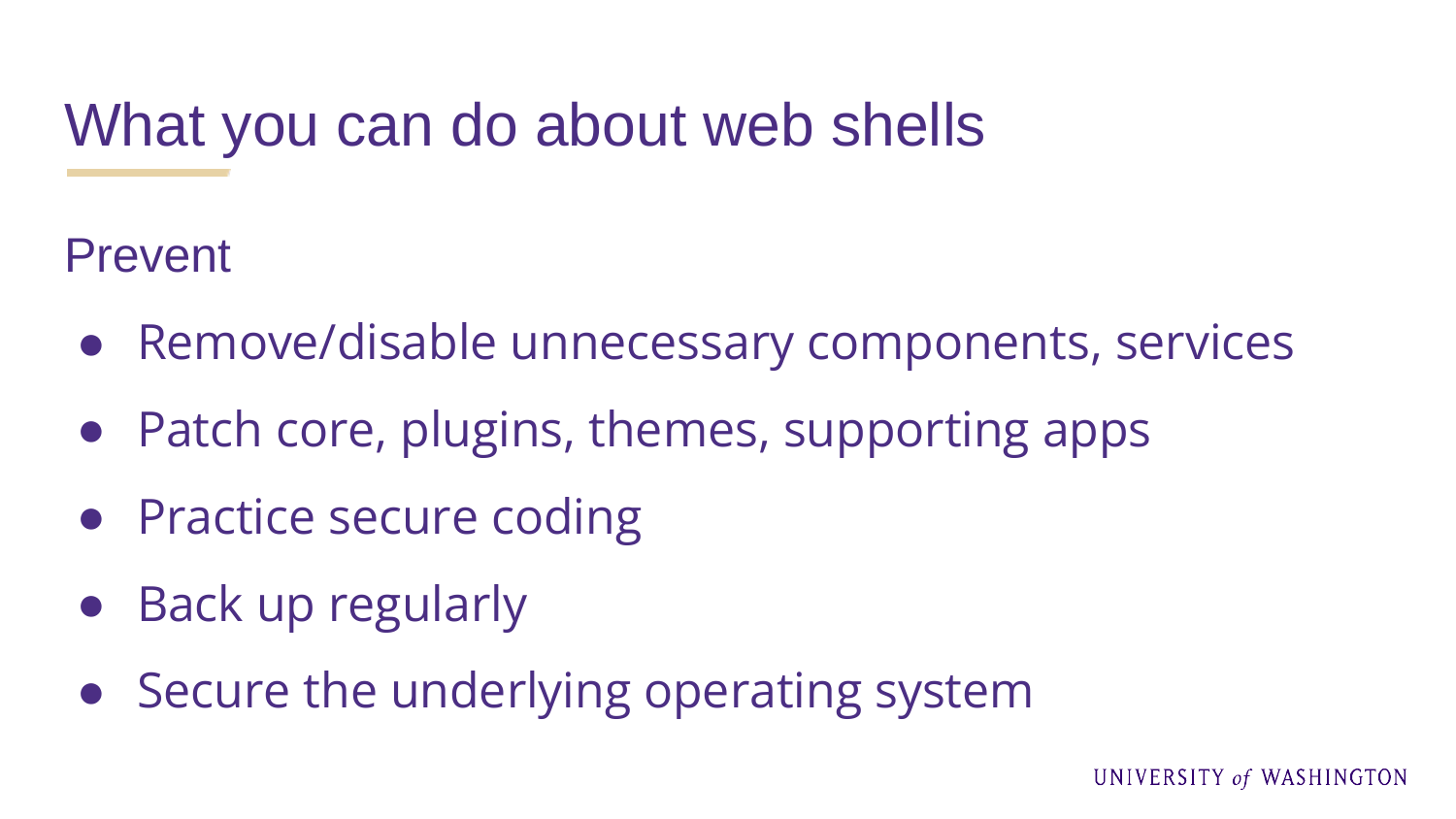

# What you can do about web shells
Prevent
Remove/disable unnecessary components, services
Patch core, plugins, themes, supporting apps
Practice secure coding
Back up regularly
Secure the underlying operating system